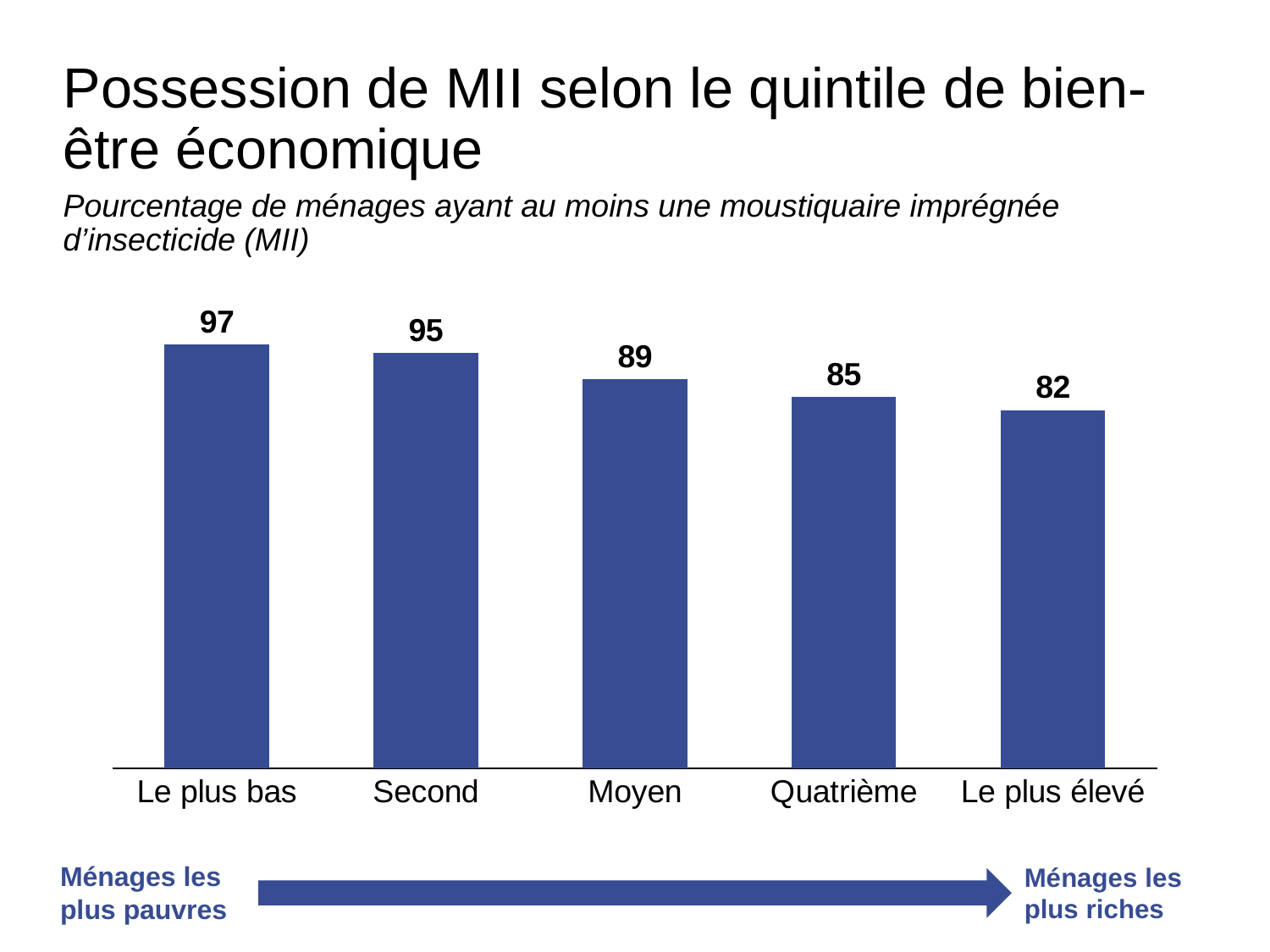

# Possession de MII selon le quintile de bien-être économique
Pourcentage de ménages ayant au moins une moustiquaire imprégnée d’insecticide (MII)

### Chart

| Category | Le plus bas |
|---|---|
| Le plus bas | 97.0 |
| Second | 95.0 |
| Moyen | 89.0 |
| Quatrième | 85.0 |
| Le plus élevé | 82.0 |
Ménages les
plus pauvres
Ménages les plus riches